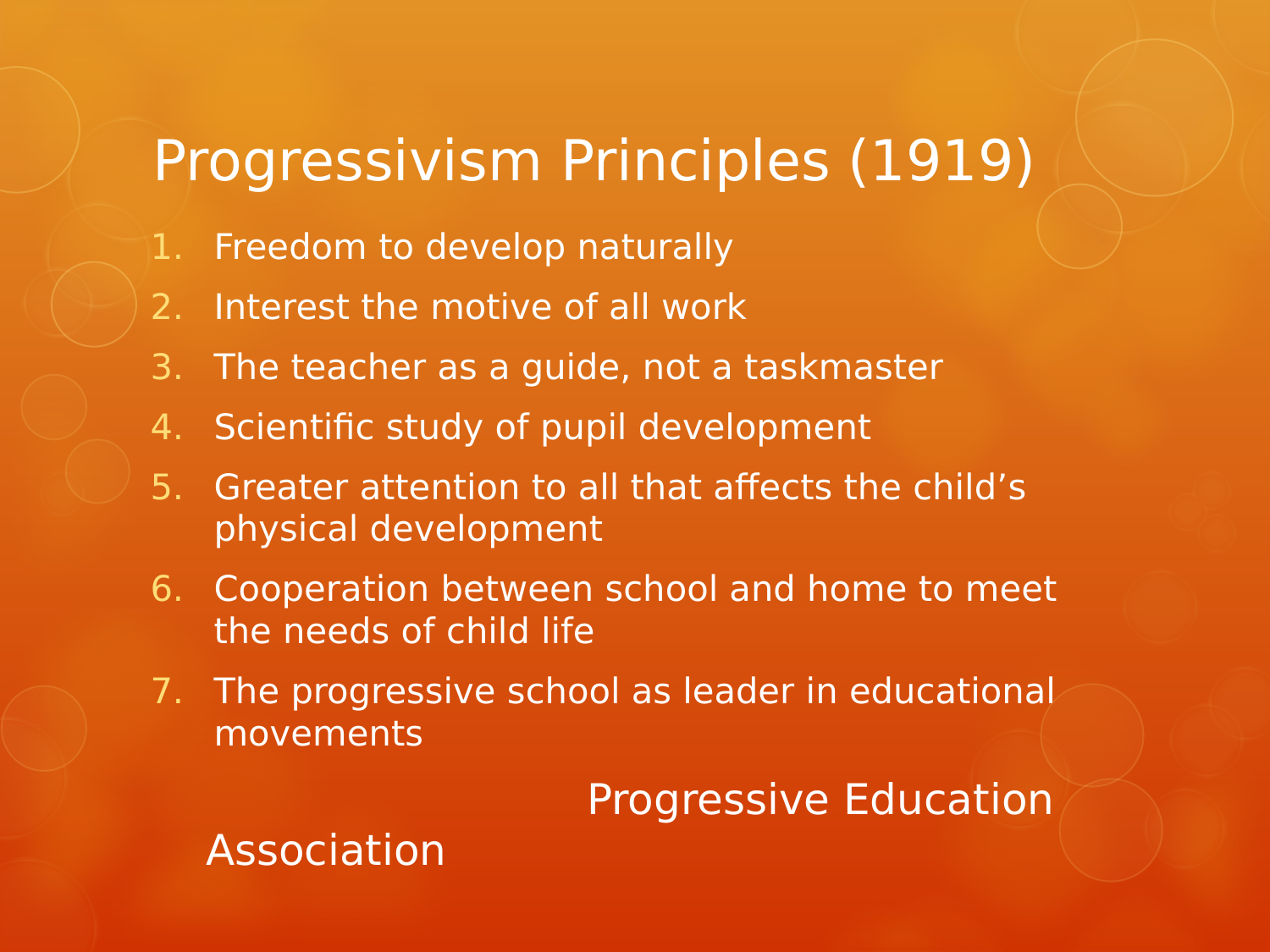

# Progressivism Principles (1919)
Freedom to develop naturally
Interest the motive of all work
The teacher as a guide, not a taskmaster
Scientific study of pupil development
Greater attention to all that affects the child’s physical development
Cooperation between school and home to meet the needs of child life
The progressive school as leader in educational movements
			Progressive Education Association